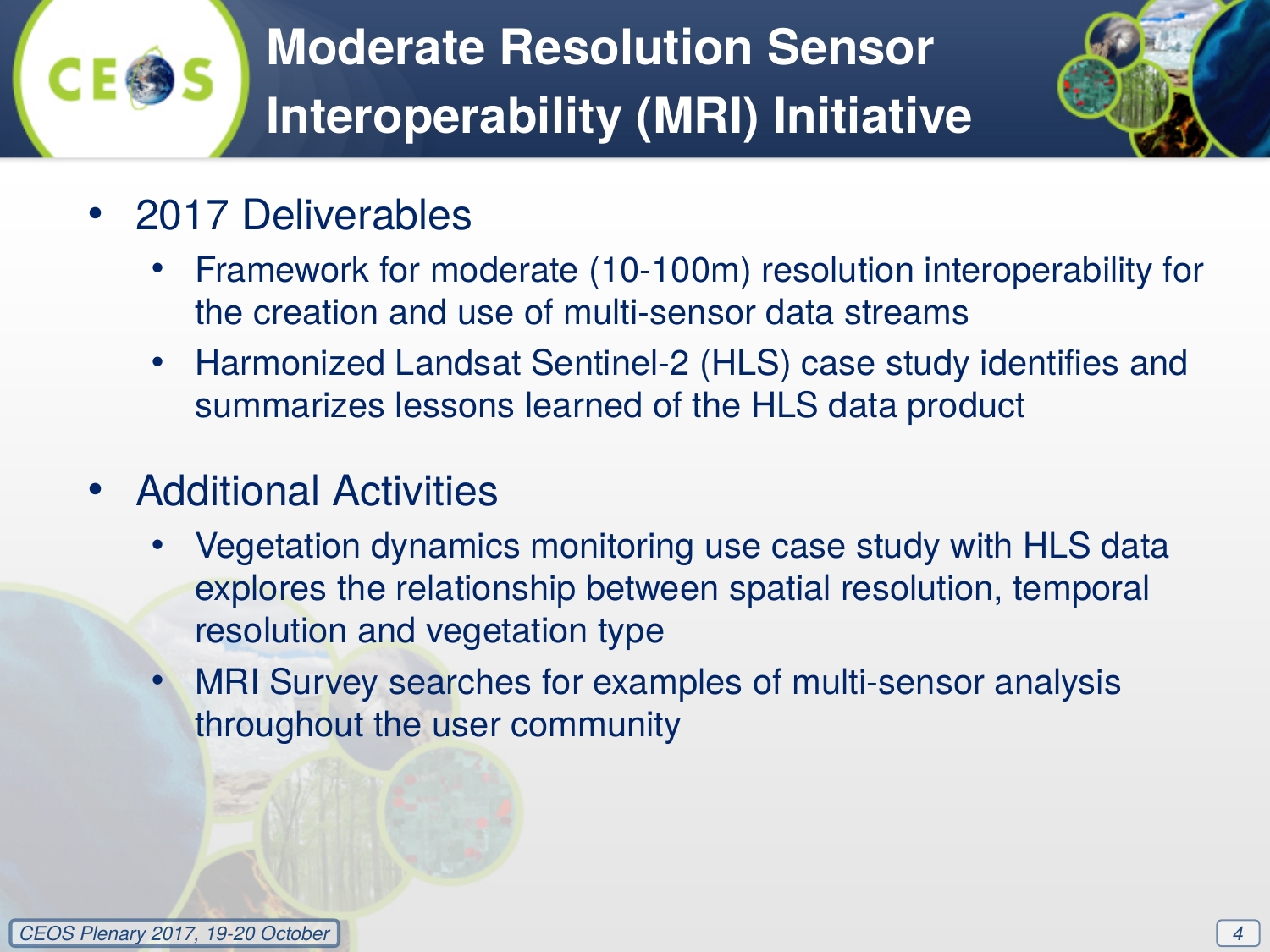

Moderate Resolution Sensor
Interoperability (MRI) Initiative
2017 Deliverables
Framework for moderate (10-100m) resolution interoperability for the creation and use of multi-sensor data streams
Harmonized Landsat Sentinel-2 (HLS) case study identifies and summarizes lessons learned of the HLS data product

Additional Activities
Vegetation dynamics monitoring use case study with HLS data explores the relationship between spatial resolution, temporal resolution and vegetation type
MRI Survey searches for examples of multi-sensor analysis throughout the user community
4